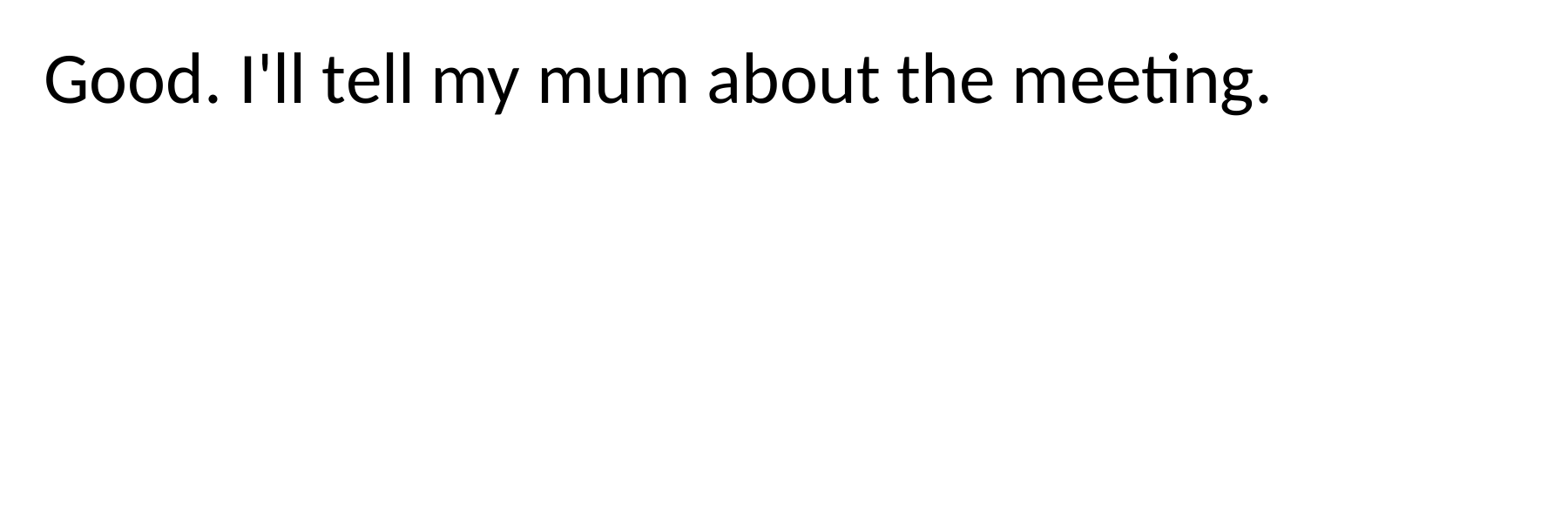

Good. I'll tell my mum about the meeting.